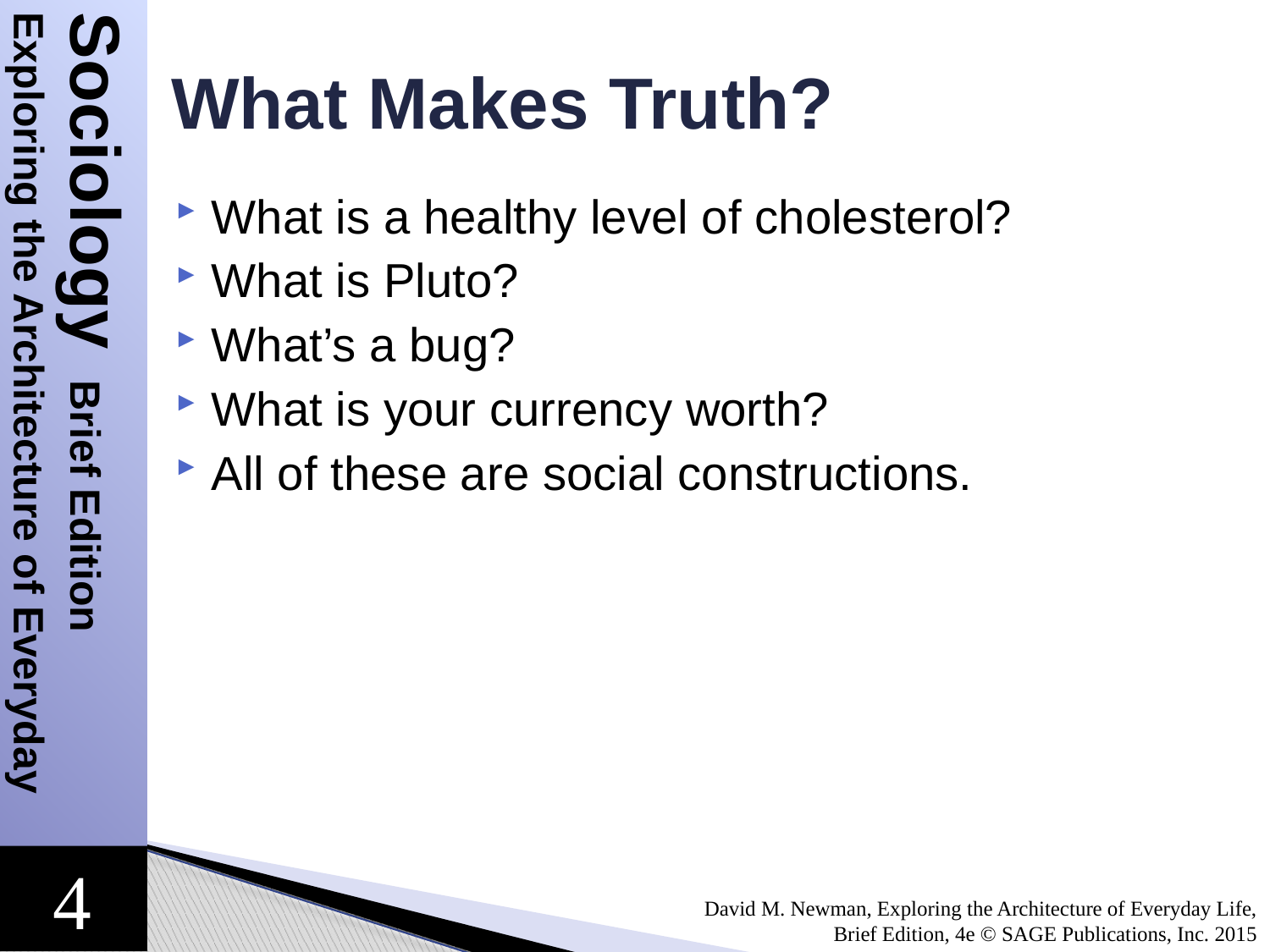

# What Makes Truth?
What is a healthy level of cholesterol?
What is Pluto?
What’s a bug?
What is your currency worth?
All of these are social constructions.
David M. Newman, Exploring the Architecture of Everyday Life, Brief Edition, 4e © SAGE Publications, Inc. 2015